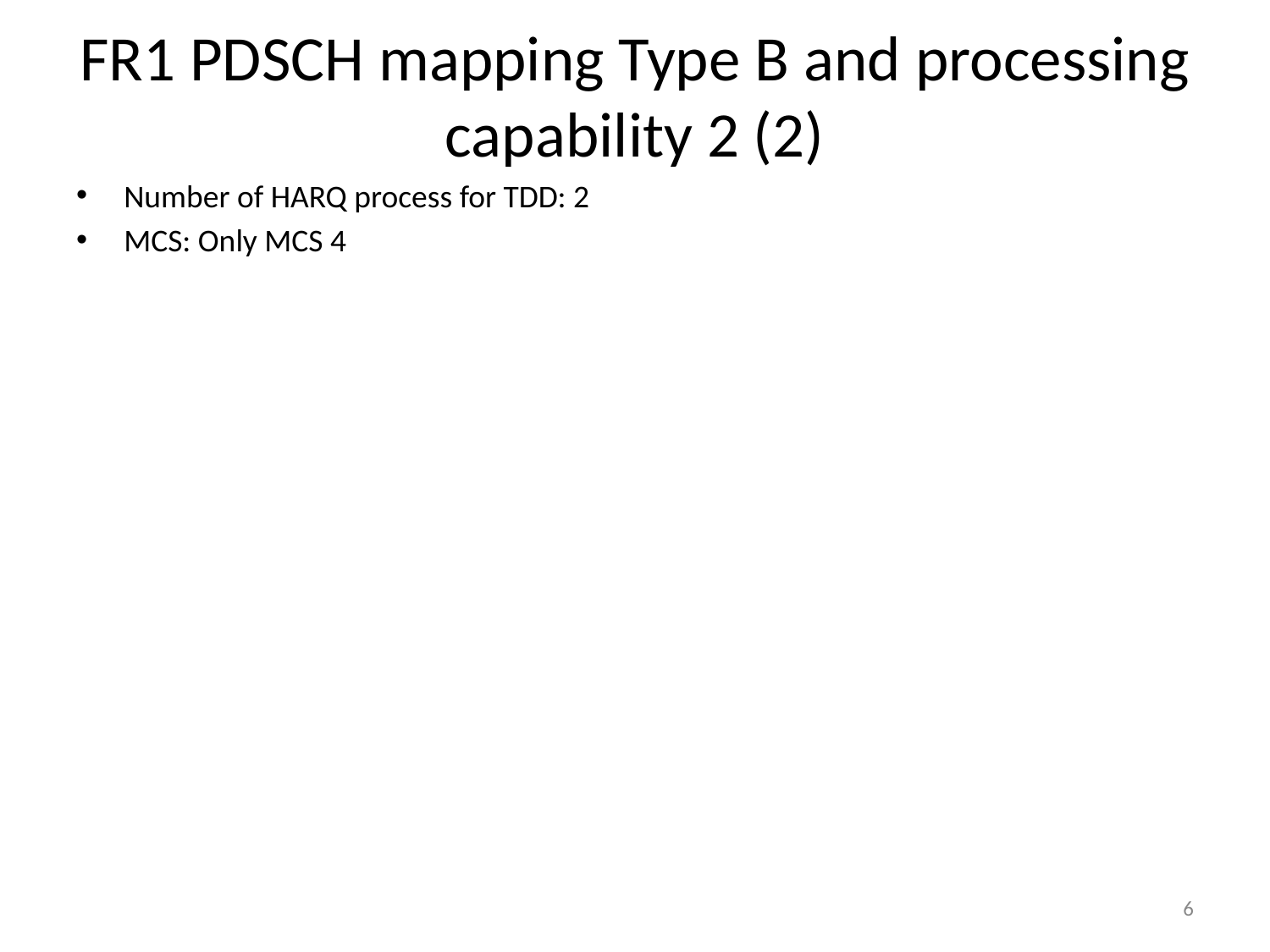

# FR1 PDSCH mapping Type B and processing capability 2 (2)
Number of HARQ process for TDD: 2
MCS: Only MCS 4

6